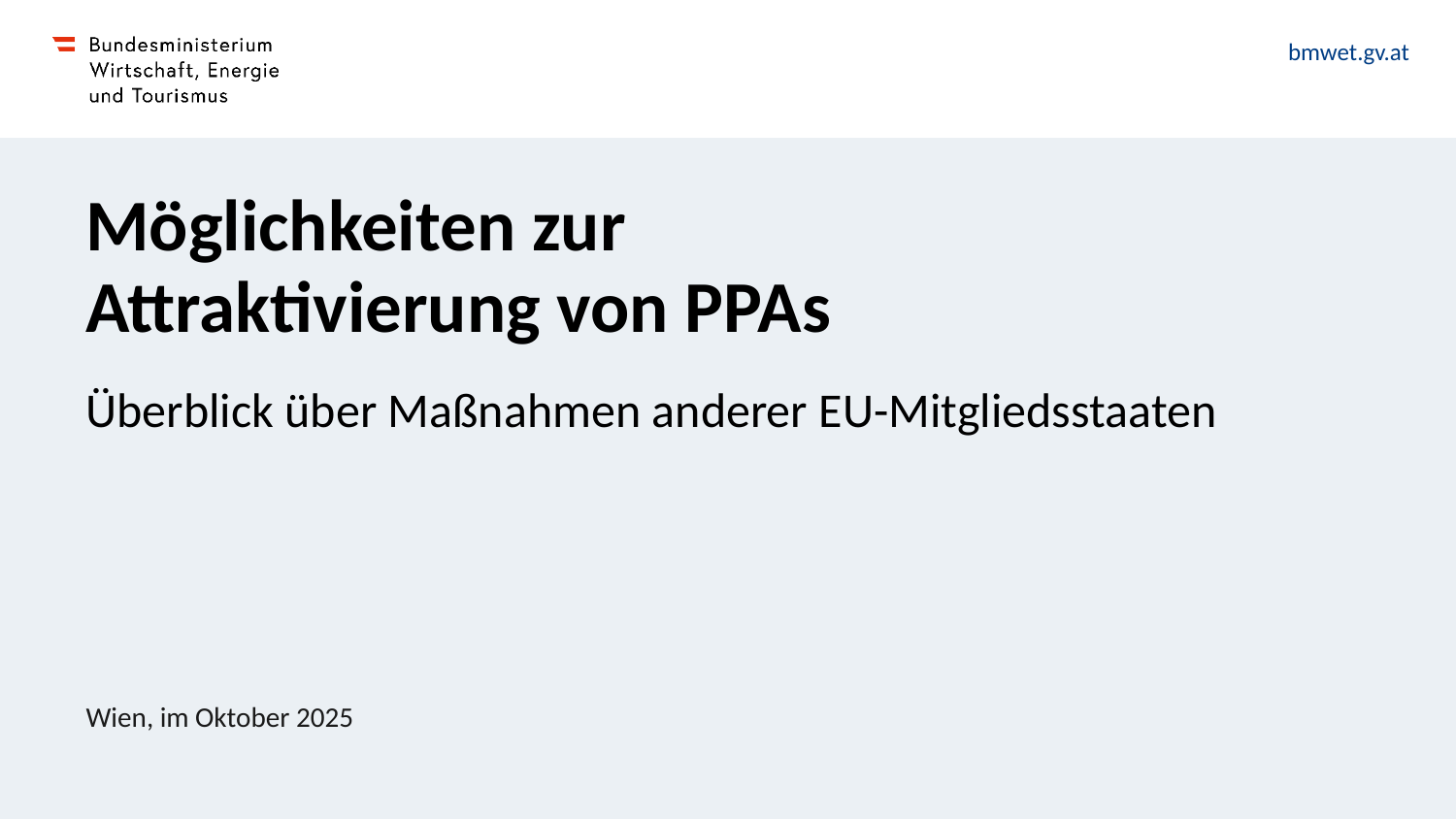

# Möglichkeiten zur Attraktivierung von PPAs
Überblick über Maßnahmen anderer EU-Mitgliedsstaaten
Wien, im Oktober 2025